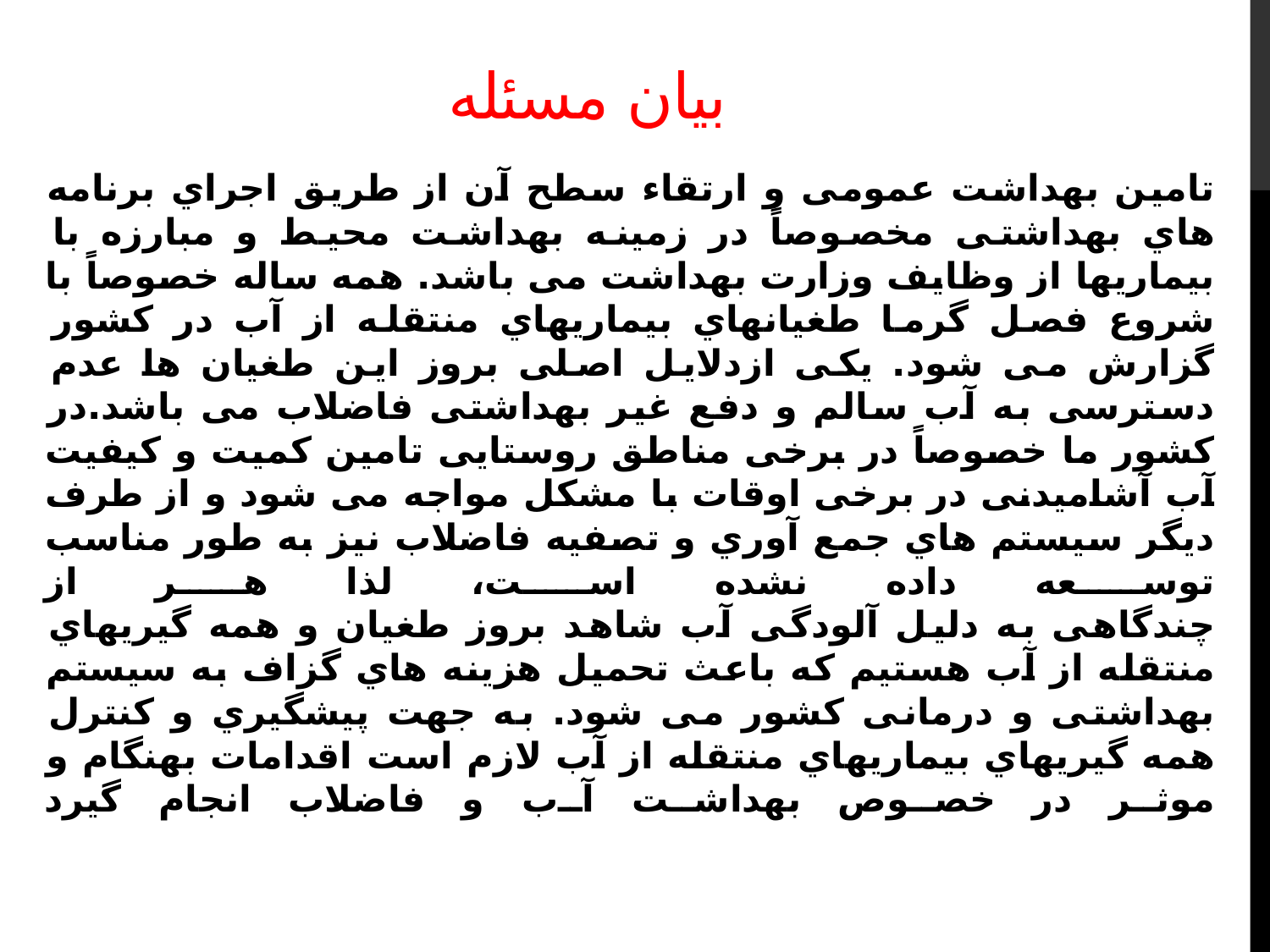

# بیان مسئله
تامین بهداشت عمومی و ارتقاء سطح آن از طریق اجراي برنامه هاي بهداشتی مخصوصاً در زمینه بهداشت محیط و مبارزه با بیماریها از وظایف وزارت بهداشت می باشد. همه ساله خصوصاً با شروع فصل گرما طغیانهاي بیماریهاي منتقله از آب در کشور گزارش می شود. یکی ازدلایل اصلی بروز این طغیان ها عدم دسترسی به آب سالم و دفع غیر بهداشتی فاضلاب می باشد.در کشور ما خصوصاً در برخی مناطق روستایی تامین کمیت و کیفیت آب آشامیدنی در برخی اوقات با مشکل مواجه می شود و از طرف دیگر سیستم هاي جمع آوري و تصفیه فاضلاب نیز به طور مناسب توسعه داده نشده است، لذا هر از
چندگاهی به دلیل آلودگی آب شاهد بروز طغیان و همه گیریهاي منتقله از آب هستیم که باعث تحمیل هزینه هاي گزاف به سیستم بهداشتی و درمانی کشور می شود. به جهت پیشگیري و کنترل همه گیریهاي بیماریهاي منتقله از آب لازم است اقدامات بهنگام و موثر در خصوص بهداشت آب و فاضلاب انجام گیرد